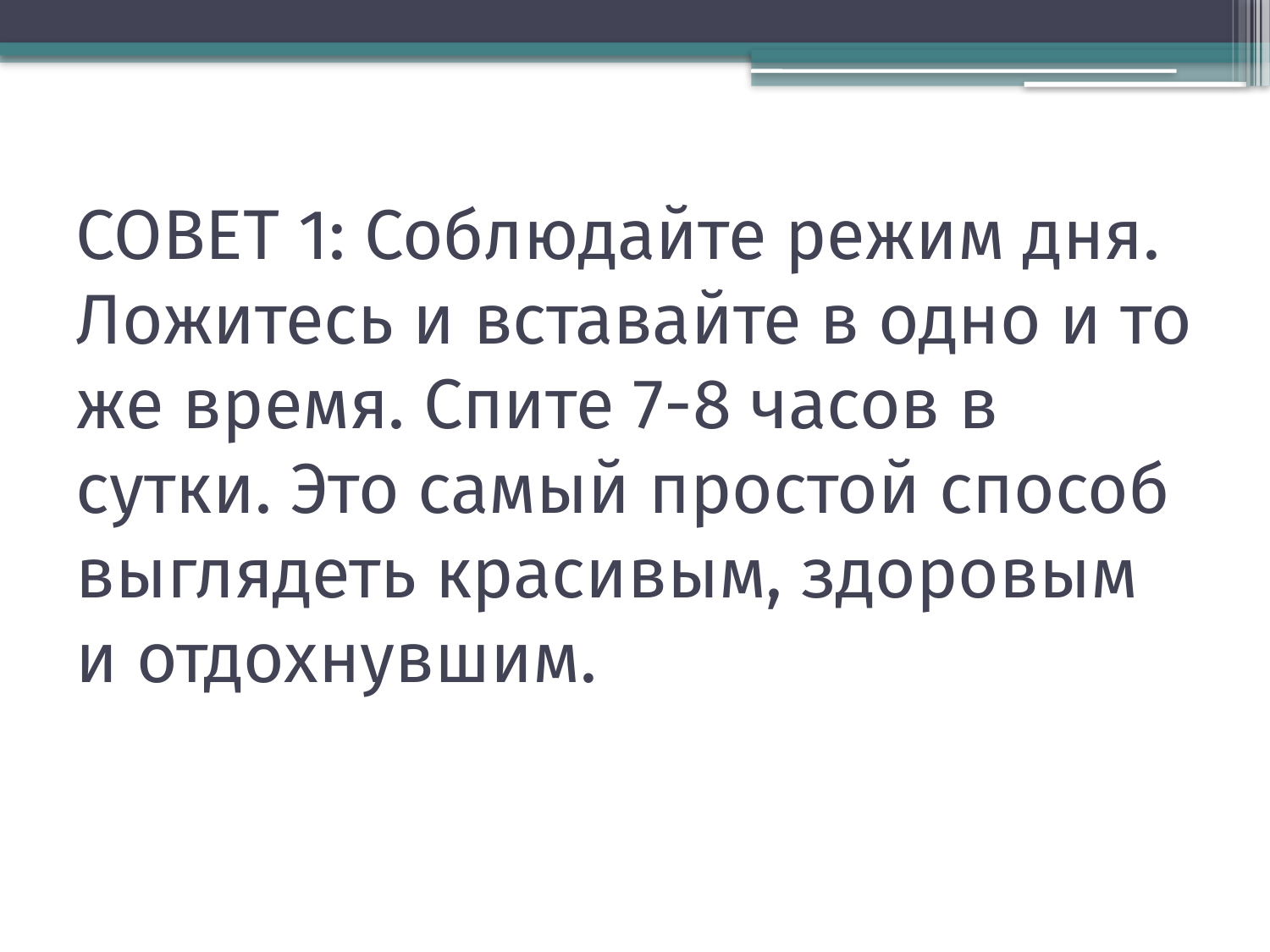

# СОВЕТ 1: Соблюдайте режим дня. Ложитесь и вставайте в одно и то же время. Спите 7-8 часов в сутки. Это самый простой способ выглядеть красивым, здоровым и отдохнувшим.